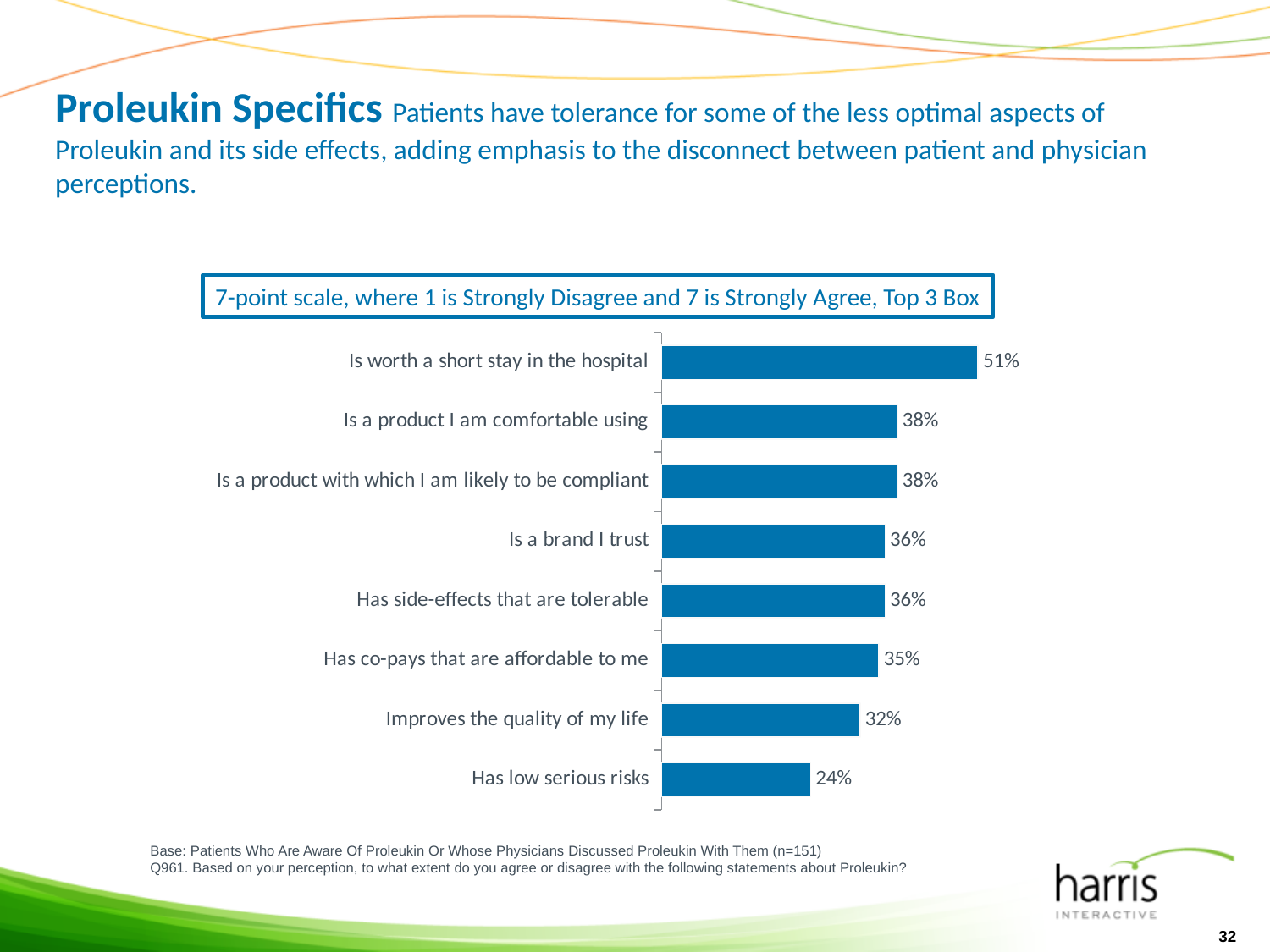

### Chart

| Category |
|---|
# Proleukin Specifics Patients have tolerance for some of the less optimal aspects of Proleukin and its side effects, adding emphasis to the disconnect between patient and physician perceptions.
7-point scale, where 1 is Strongly Disagree and 7 is Strongly Agree, Top 3 Box

### Chart

| Category | Total Cancer Patients |
|---|---|
| Is worth a short stay in the hospital | 0.51 |
| Is a product I am comfortable using | 0.3800000000000024 |
| Is a product with which I am likely to be compliant | 0.3800000000000024 |
| Is a brand I trust | 0.3600000000000003 |
| Has side-effects that are tolerable | 0.3600000000000003 |
| Has co-pays that are affordable to me | 0.3500000000000003 |
| Improves the quality of my life | 0.32000000000000245 |
| Has low serious risks | 0.2400000000000002 |
Base: Patients Who Are Aware Of Proleukin Or Whose Physicians Discussed Proleukin With Them (n=151)
Q961. Based on your perception, to what extent do you agree or disagree with the following statements about Proleukin?
32